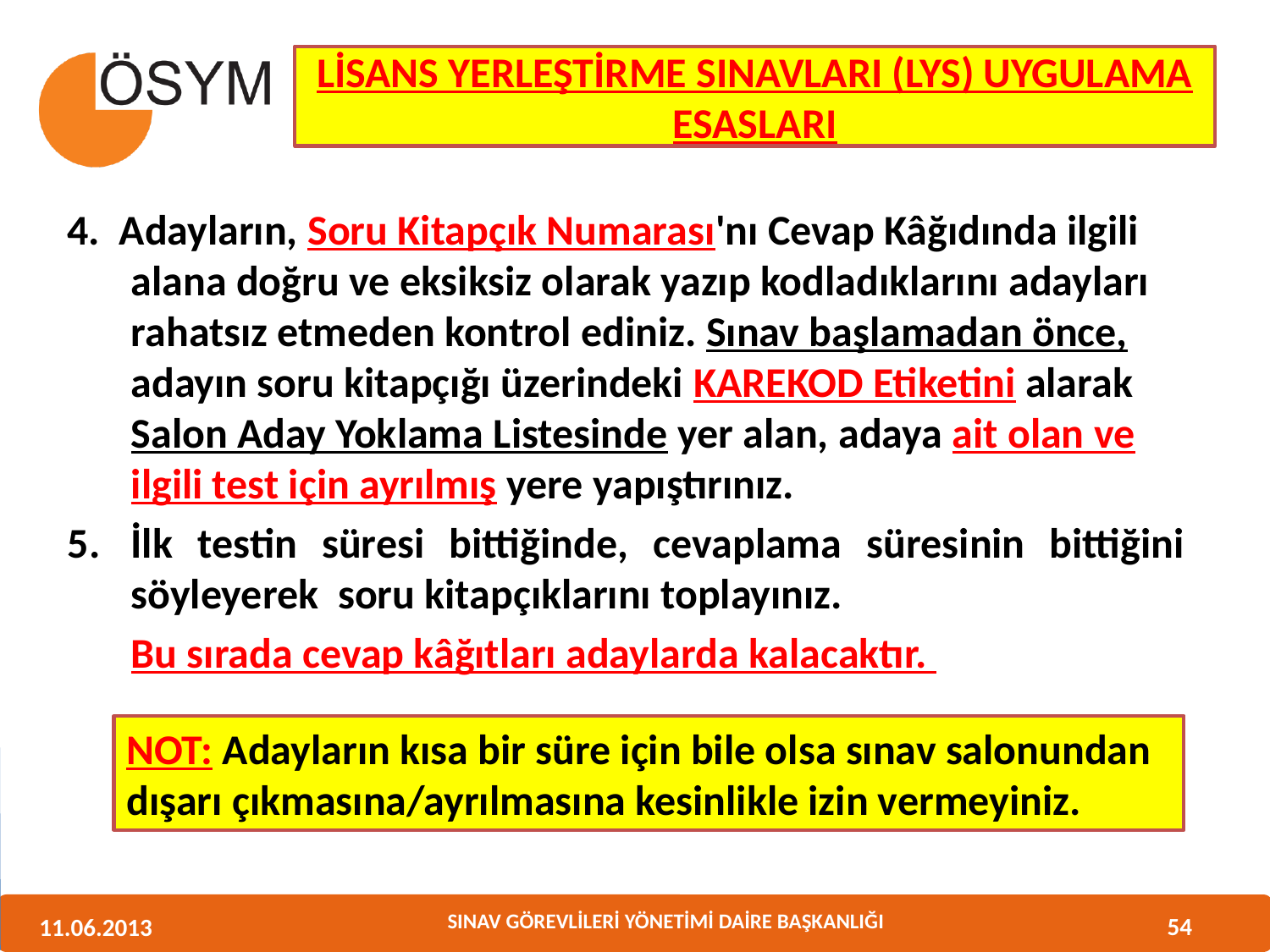

LİSANS YERLEŞTİRME SINAVLARI (LYS) UYGULAMA ESASLARI
4.  Adayların, Soru Kitapçık Numarası'nı Cevap Kâğıdında ilgili alana doğru ve eksiksiz olarak yazıp kodladıklarını adayları rahatsız etmeden kontrol ediniz. Sınav başlamadan önce, adayın soru kitapçığı üzerindeki KAREKOD Etiketini alarak Salon Aday Yoklama Listesinde yer alan, adaya ait olan ve ilgili test için ayrılmış yere yapıştırınız.
İlk testin süresi bittiğinde, cevaplama süresinin bittiğini söyleyerek  soru kitapçıklarını toplayınız.
	Bu sırada cevap kâğıtları adaylarda kalacaktır.
NOT: Adayların kısa bir süre için bile olsa sınav salonundan dışarı çıkmasına/ayrılmasına kesinlikle izin vermeyiniz.
54
11.06.2013